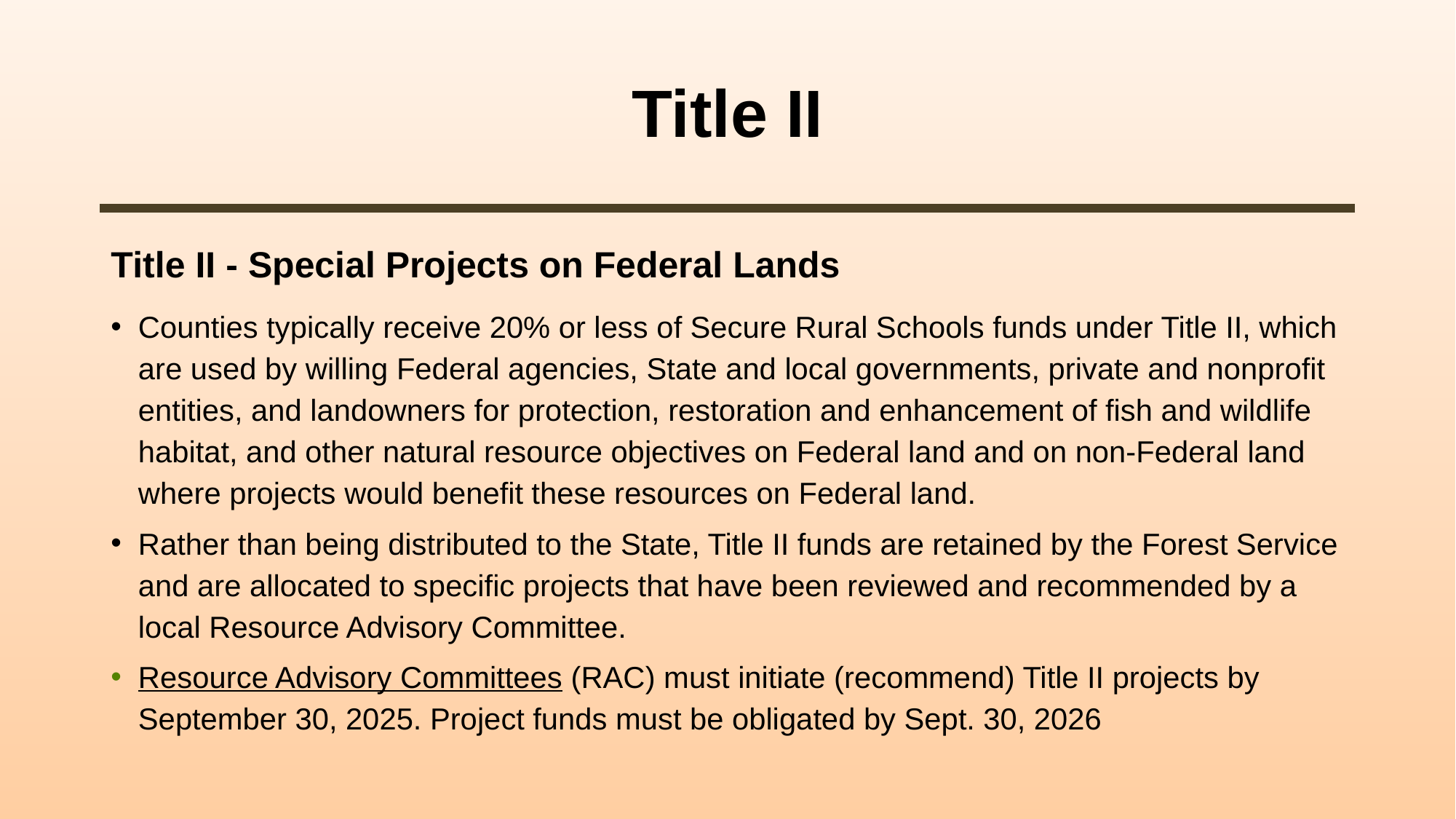

# Title II
Title II - Special Projects on Federal Lands
Counties typically receive 20% or less of Secure Rural Schools funds under Title II, which are used by willing Federal agencies, State and local governments, private and nonprofit entities, and landowners for protection, restoration and enhancement of fish and wildlife habitat, and other natural resource objectives on Federal land and on non-Federal land where projects would benefit these resources on Federal land.
Rather than being distributed to the State, Title II funds are retained by the Forest Service and are allocated to specific projects that have been reviewed and recommended by a local Resource Advisory Committee.
Resource Advisory Committees (RAC) must initiate (recommend) Title II projects by September 30, 2025. Project funds must be obligated by Sept. 30, 2026